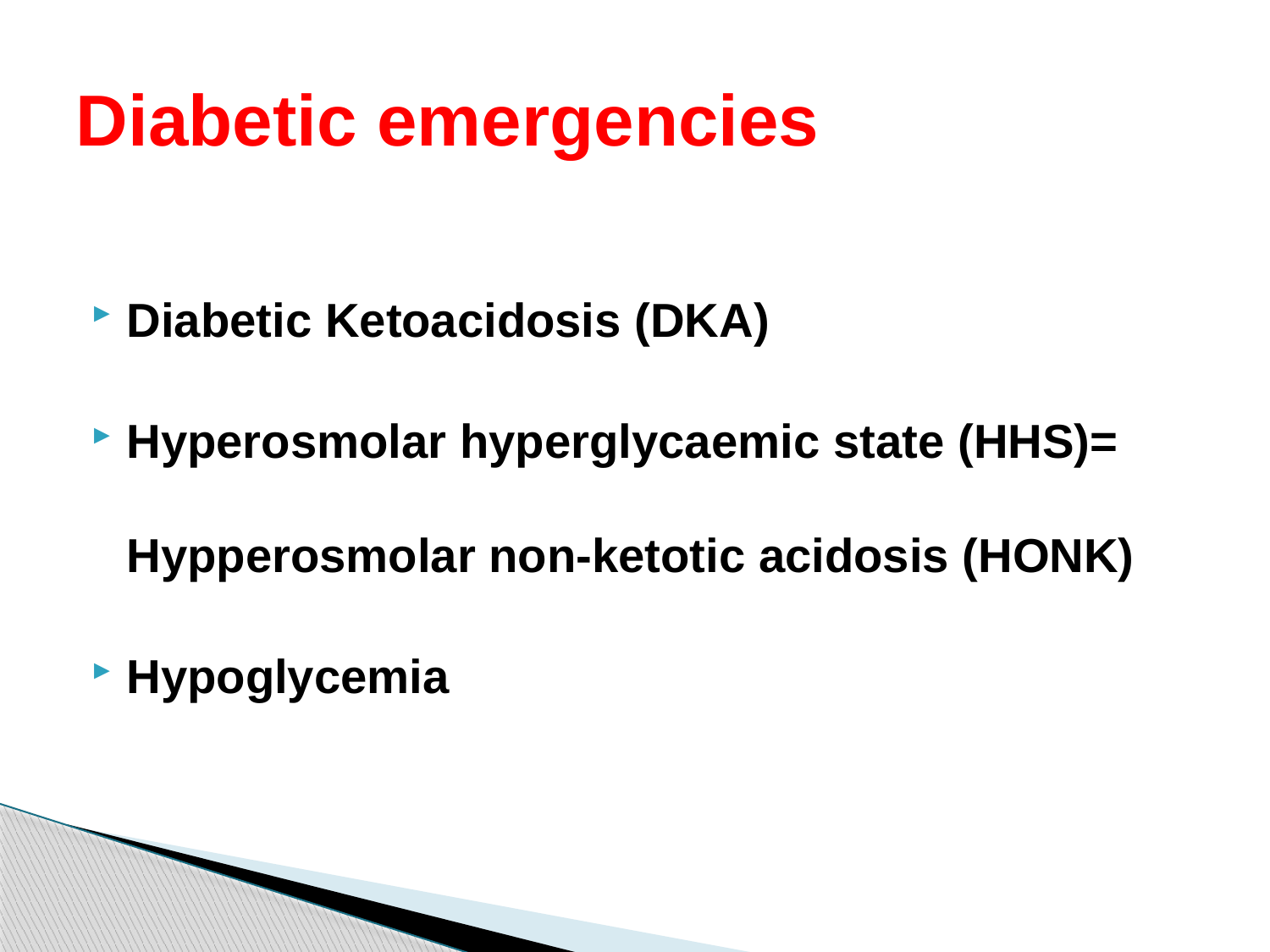

# Diabetic emergencies
Diabetic Ketoacidosis (DKA)
Hyperosmolar hyperglycaemic state (HHS)= Hypperosmolar non-ketotic acidosis (HONK)
Hypoglycemia